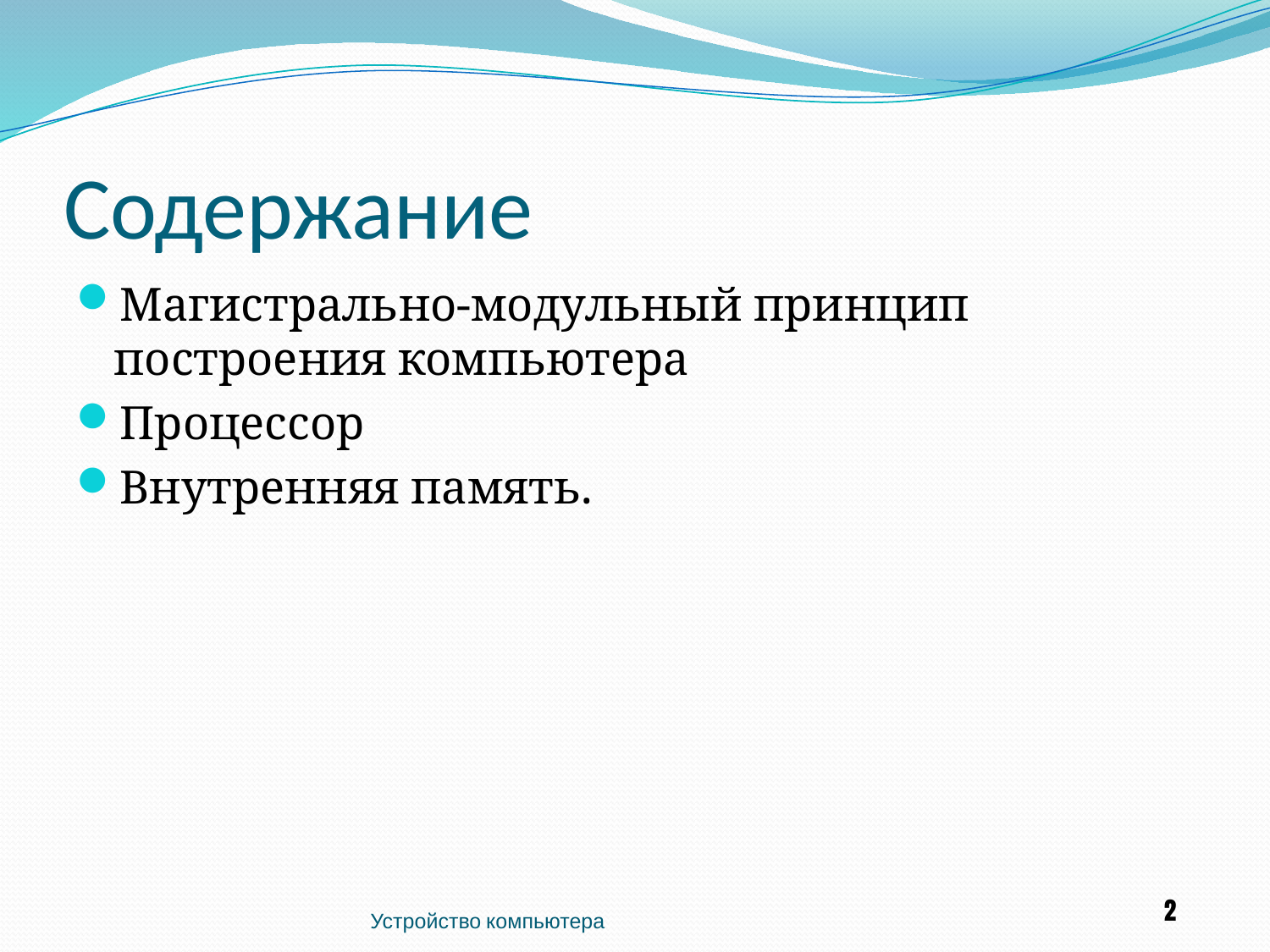

# Содержание
Магистрально-модульный принцип построения компьютера
Процессор
Внутренняя память.
Устройство компьютера
2